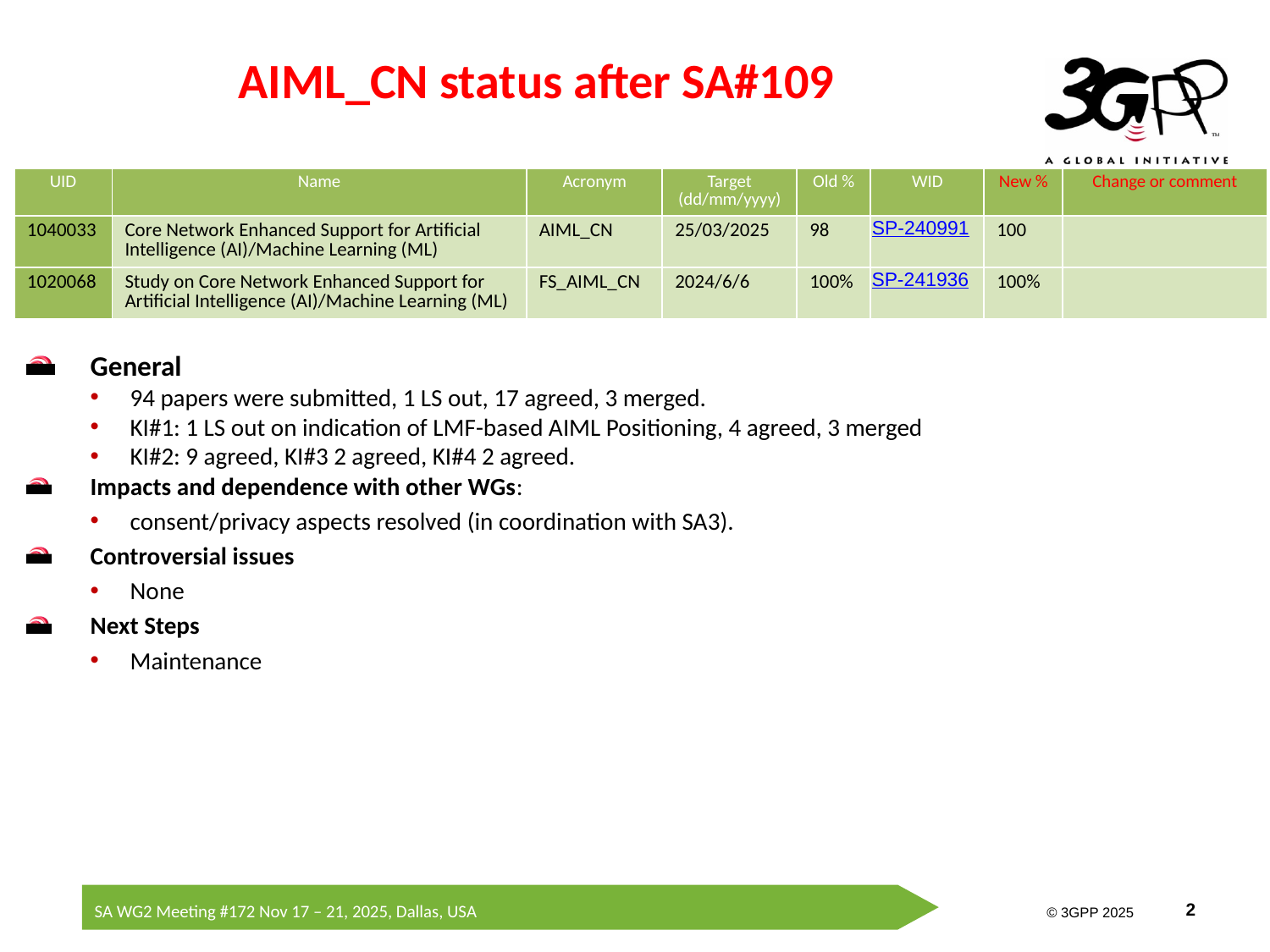

# AIML_CN status after SA#109
| UID | Name | Acronym | Target (dd/mm/yyyy) | Old % | WID | New % | Change or comment |
| --- | --- | --- | --- | --- | --- | --- | --- |
| 1040033 | Core Network Enhanced Support for Artificial Intelligence (AI)/Machine Learning (ML) | AIML\_CN | 25/03/2025 | 98 | SP-240991 | 100 |  |
| 1020068 | Study on Core Network Enhanced Support for Artificial Intelligence (AI)/Machine Learning (ML) | FS\_AIML\_CN | 2024/6/6 | 100% | SP-241936 | 100% |  |
General
94 papers were submitted, 1 LS out, 17 agreed, 3 merged.
KI#1: 1 LS out on indication of LMF-based AIML Positioning, 4 agreed, 3 merged
KI#2: 9 agreed, KI#3 2 agreed, KI#4 2 agreed.
Impacts and dependence with other WGs:
consent/privacy aspects resolved (in coordination with SA3).
Controversial issues
None
Next Steps
Maintenance